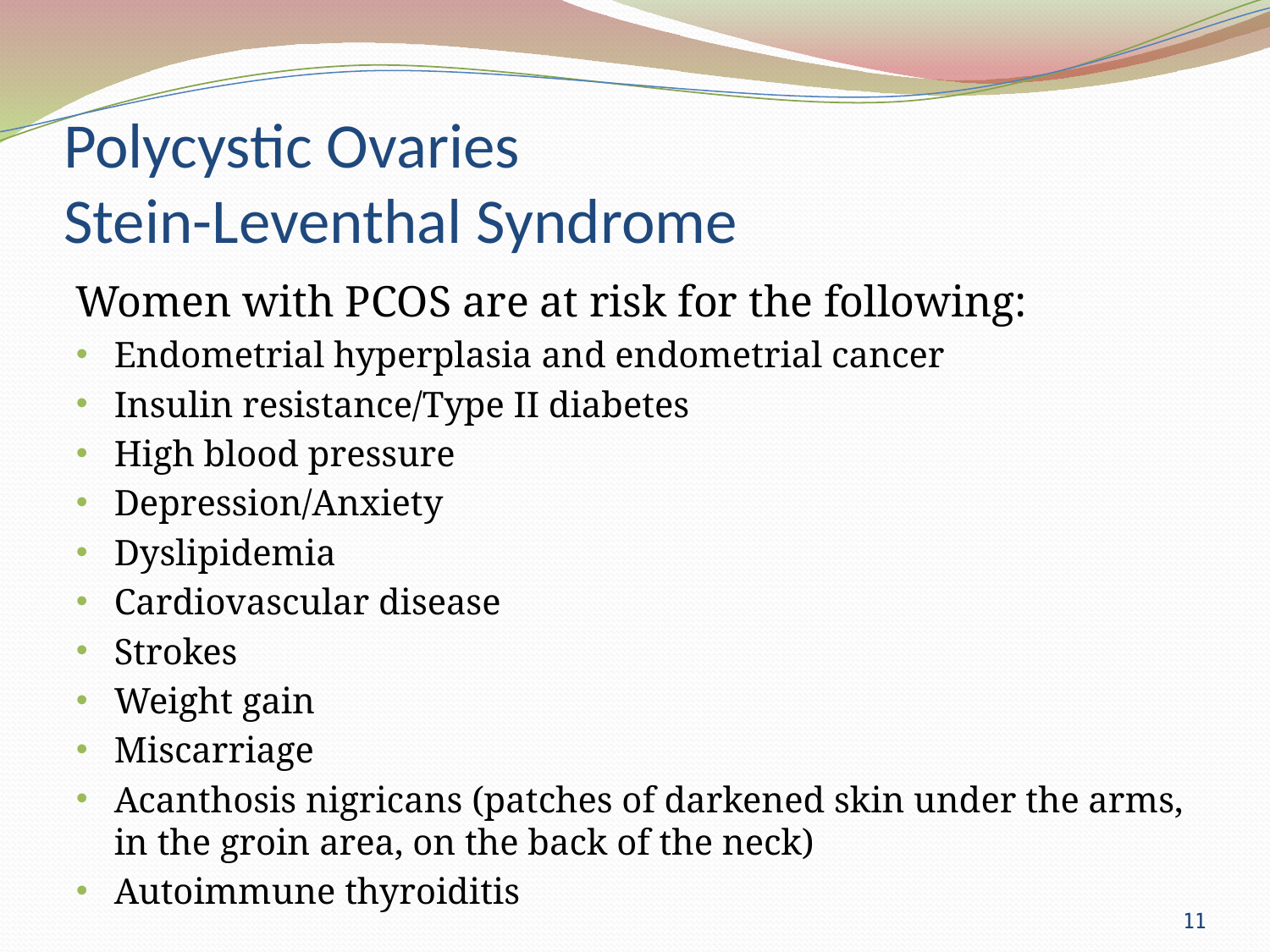

# Polycystic Ovaries Stein-Leventhal Syndrome
Women with PCOS are at risk for the following:
Endometrial hyperplasia and endometrial cancer
Insulin resistance/Type II diabetes
High blood pressure
Depression/Anxiety
Dyslipidemia
Cardiovascular disease
Strokes
Weight gain
Miscarriage
Acanthosis nigricans (patches of darkened skin under the arms, in the groin area, on the back of the neck)
Autoimmune thyroiditis

11